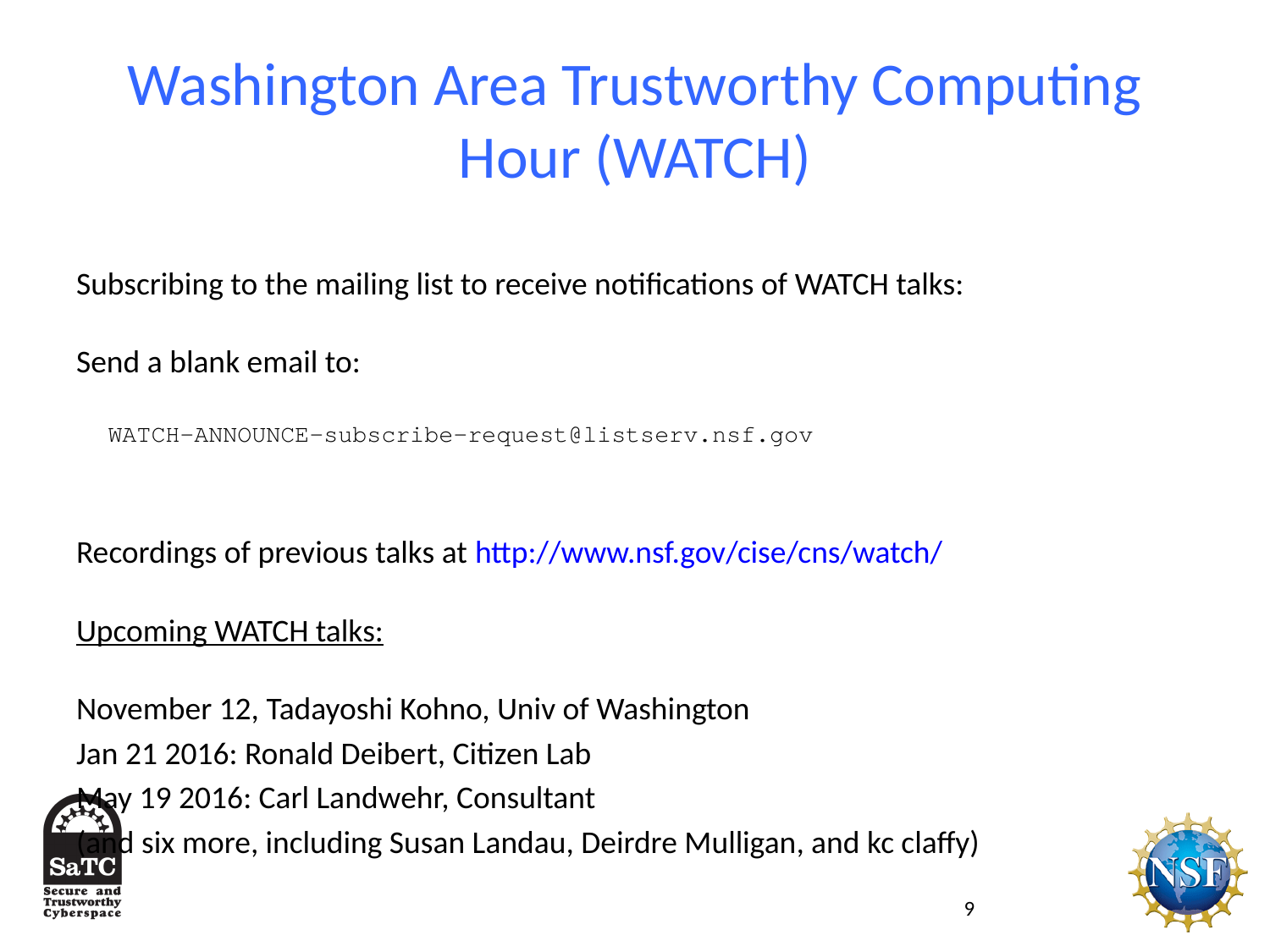

# Washington Area Trustworthy Computing Hour (WATCH)
Subscribing to the mailing list to receive notifications of WATCH talks:

Send a blank email to:

	WATCH-ANNOUNCE-subscribe-request@listserv.nsf.gov

Recordings of previous talks at http://www.nsf.gov/cise/cns/watch/

Upcoming WATCH talks:

November 12, Tadayoshi Kohno, Univ of Washington
Jan 21 2016: Ronald Deibert, Citizen Lab
May 19 2016: Carl Landwehr, Consultant
(and six more, including Susan Landau, Deirdre Mulligan, and kc claffy)

9